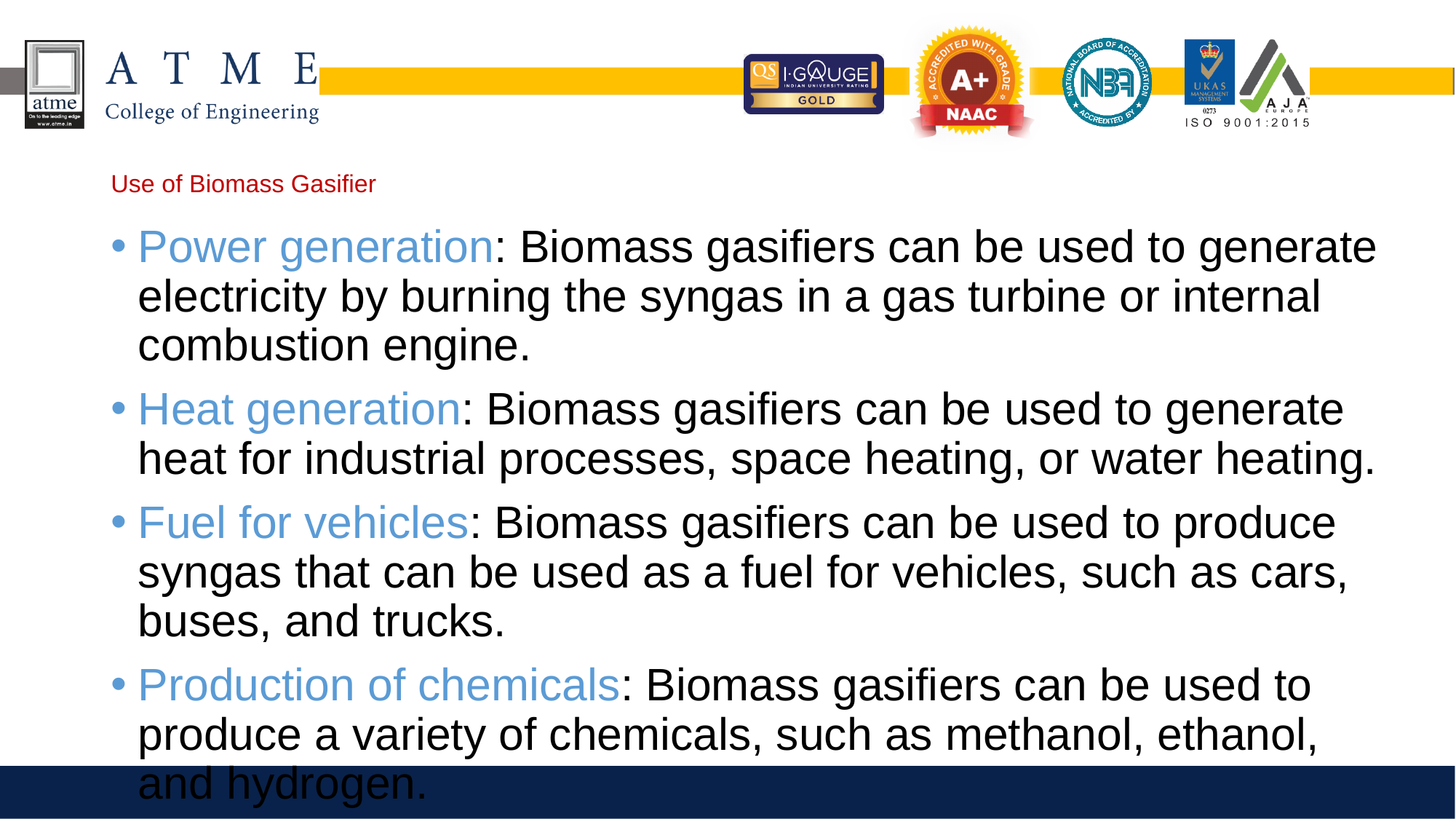

# Use of Biomass Gasifier
Power generation: Biomass gasifiers can be used to generate electricity by burning the syngas in a gas turbine or internal combustion engine.
Heat generation: Biomass gasifiers can be used to generate heat for industrial processes, space heating, or water heating.
Fuel for vehicles: Biomass gasifiers can be used to produce syngas that can be used as a fuel for vehicles, such as cars, buses, and trucks.
Production of chemicals: Biomass gasifiers can be used to produce a variety of chemicals, such as methanol, ethanol, and hydrogen.